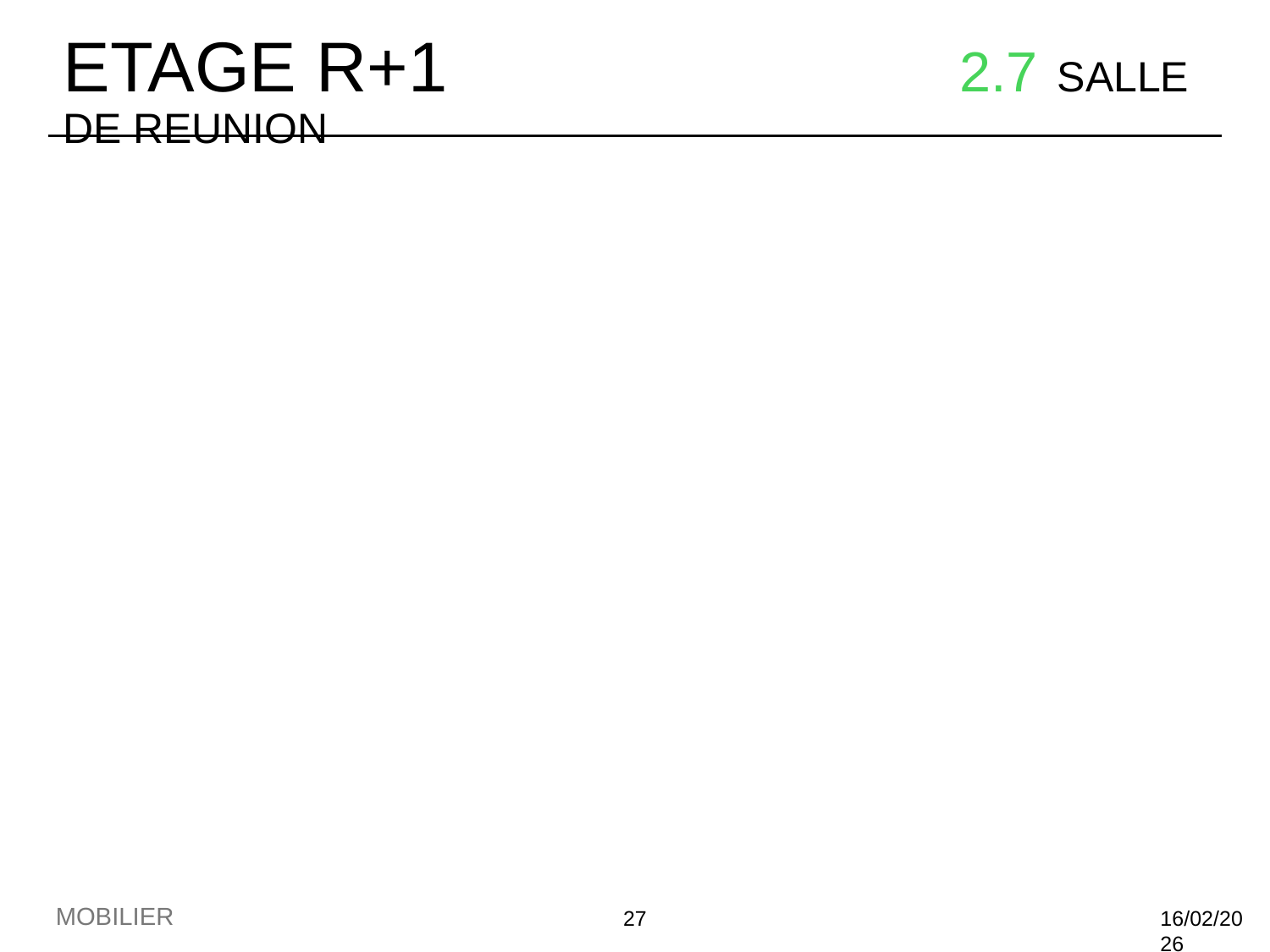

# ETAGE R+1                          2.7 SALLE DE REUNION
MOBILIER